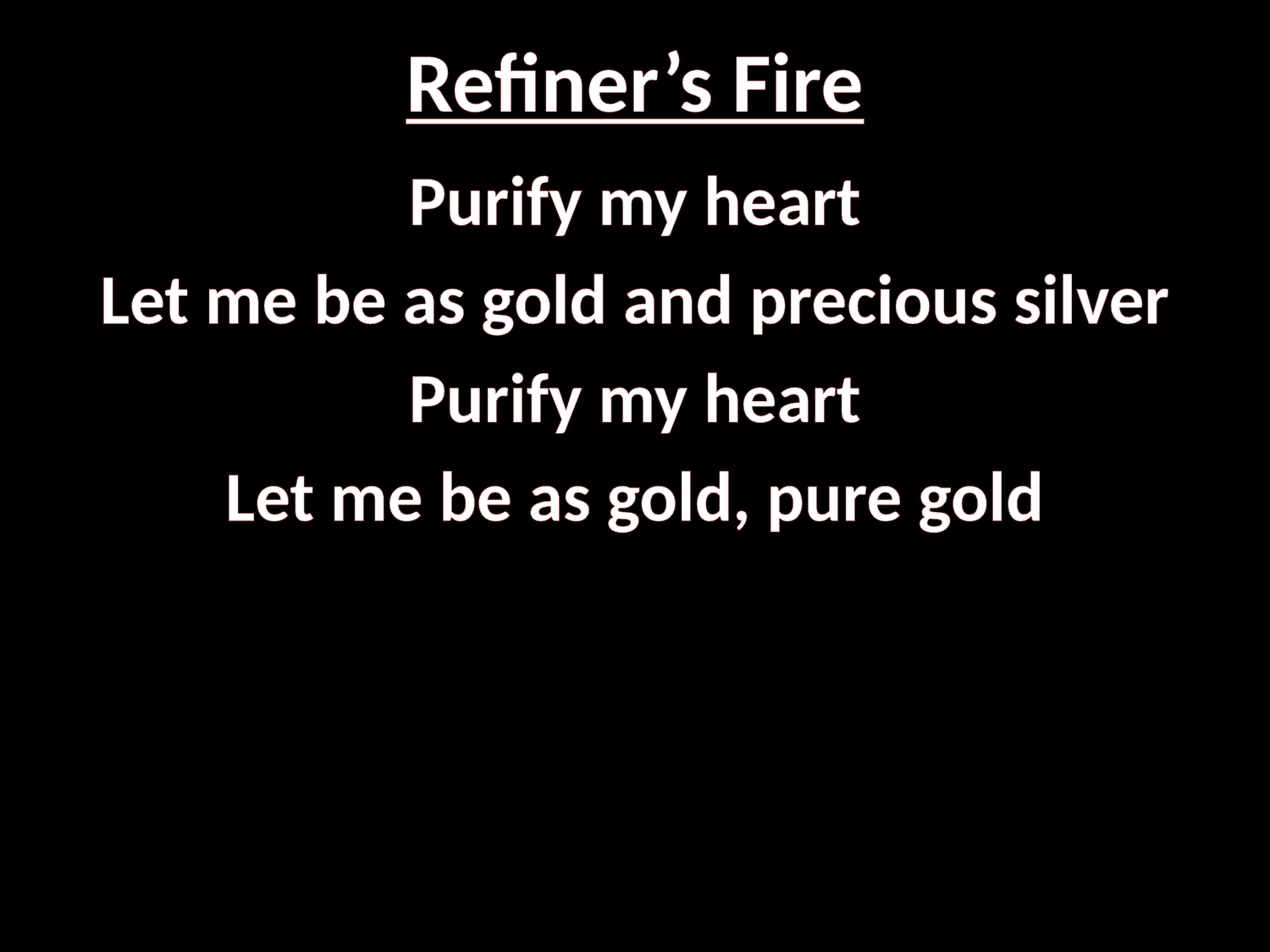

# Refiner’s Fire
Purify my heart
Let me be as gold and precious silver
Purify my heart
Let me be as gold, pure gold